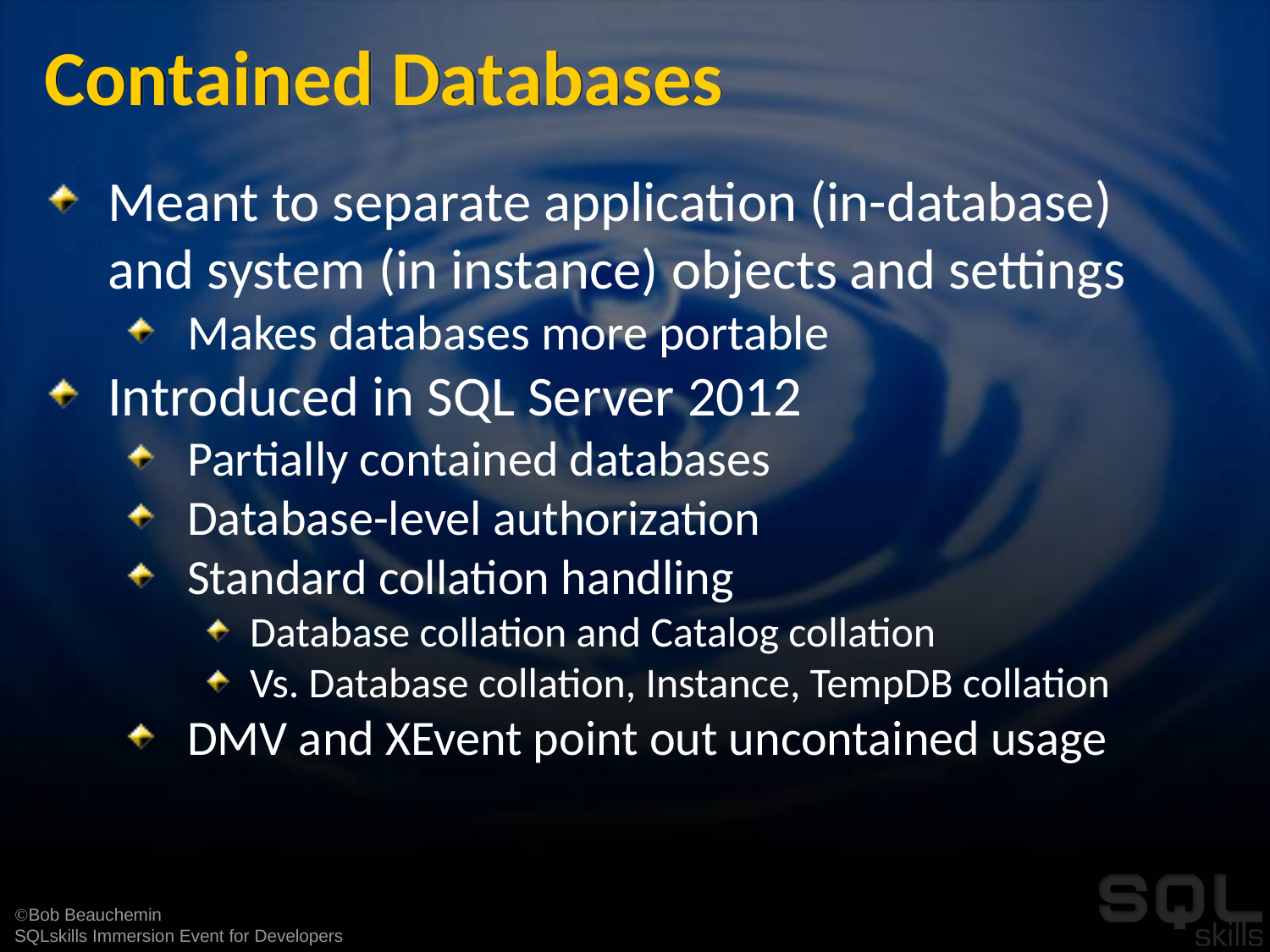

# Contained Databases
Meant to separate application (in-database) and system (in instance) objects and settings
Makes databases more portable
Introduced in SQL Server 2012
Partially contained databases
Database-level authorization
Standard collation handling
Database collation and Catalog collation
Vs. Database collation, Instance, TempDB collation
DMV and XEvent point out uncontained usage